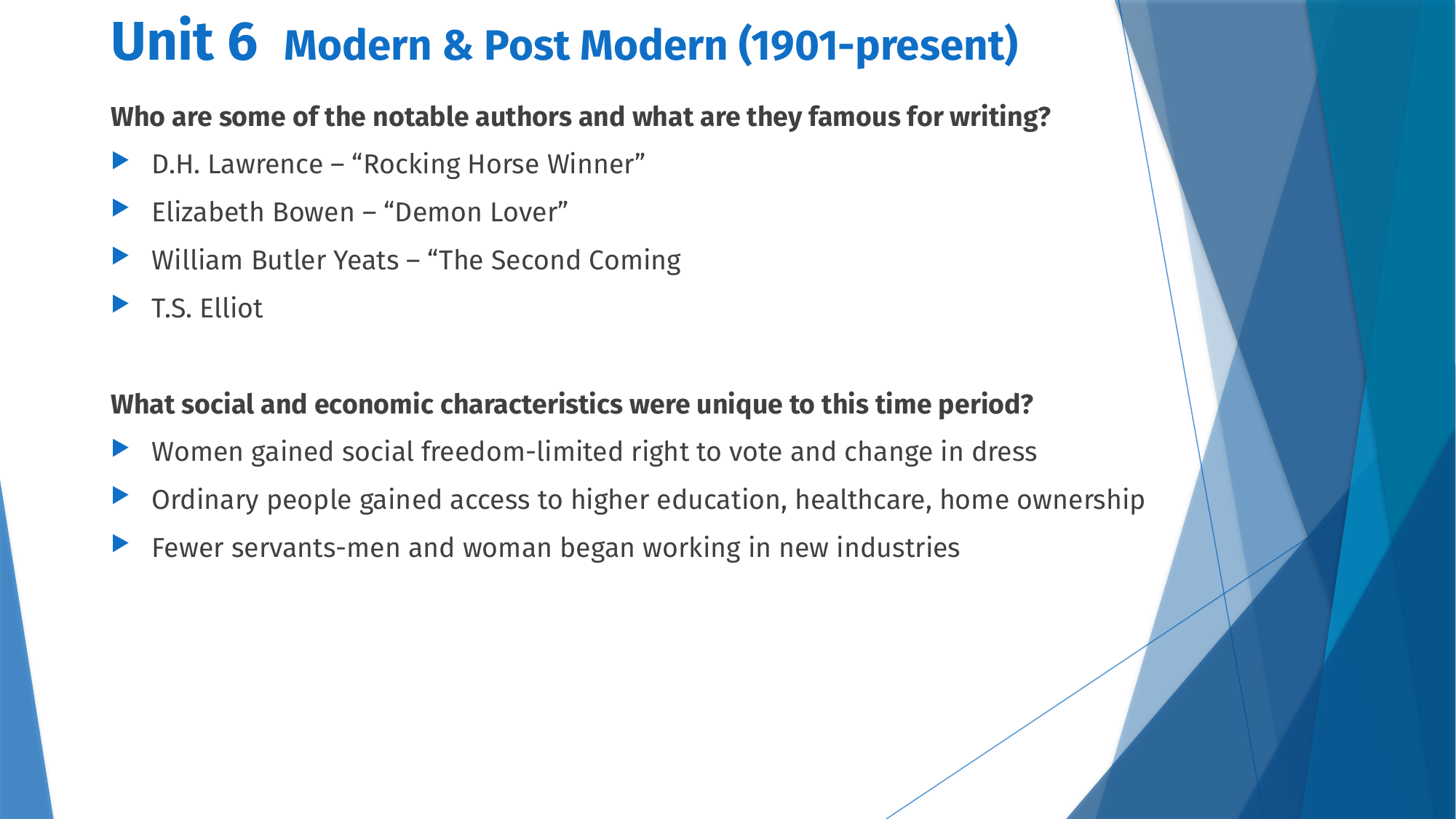

# Unit 6  Modern & Post Modern (1901-present)
Who are some of the notable authors and what are they famous for writing?
D.H. Lawrence – “Rocking Horse Winner”
Elizabeth Bowen – “Demon Lover”
William Butler Yeats – “The Second Coming
T.S. Elliot

What social and economic characteristics were unique to this time period?
Women gained social freedom-limited right to vote and change in dress
Ordinary people gained access to higher education, healthcare, home ownership
Fewer servants-men and woman began working in new industries